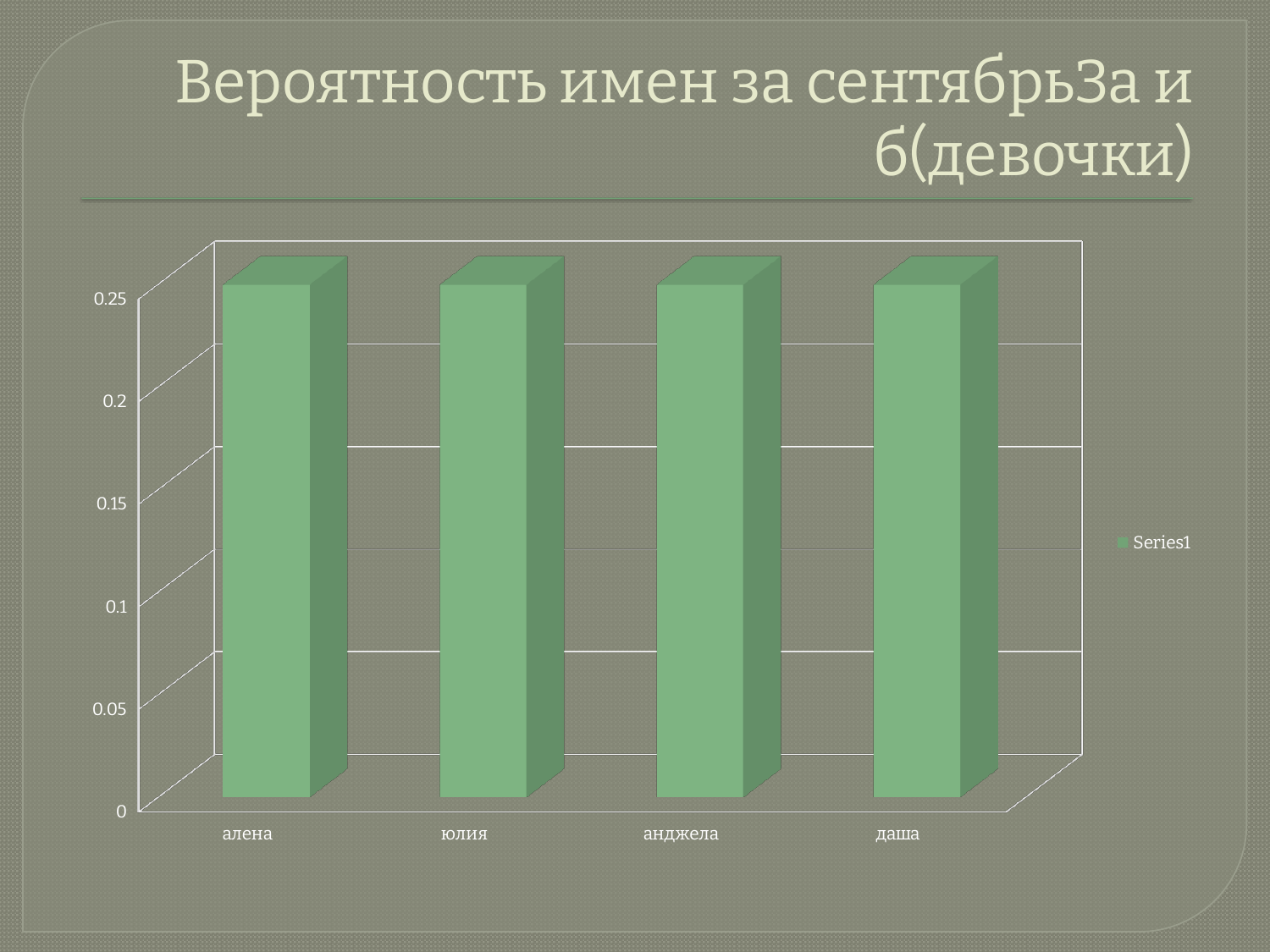

# Вероятность имен за сентябрь3а и б(девочки)

[unsupported chart]